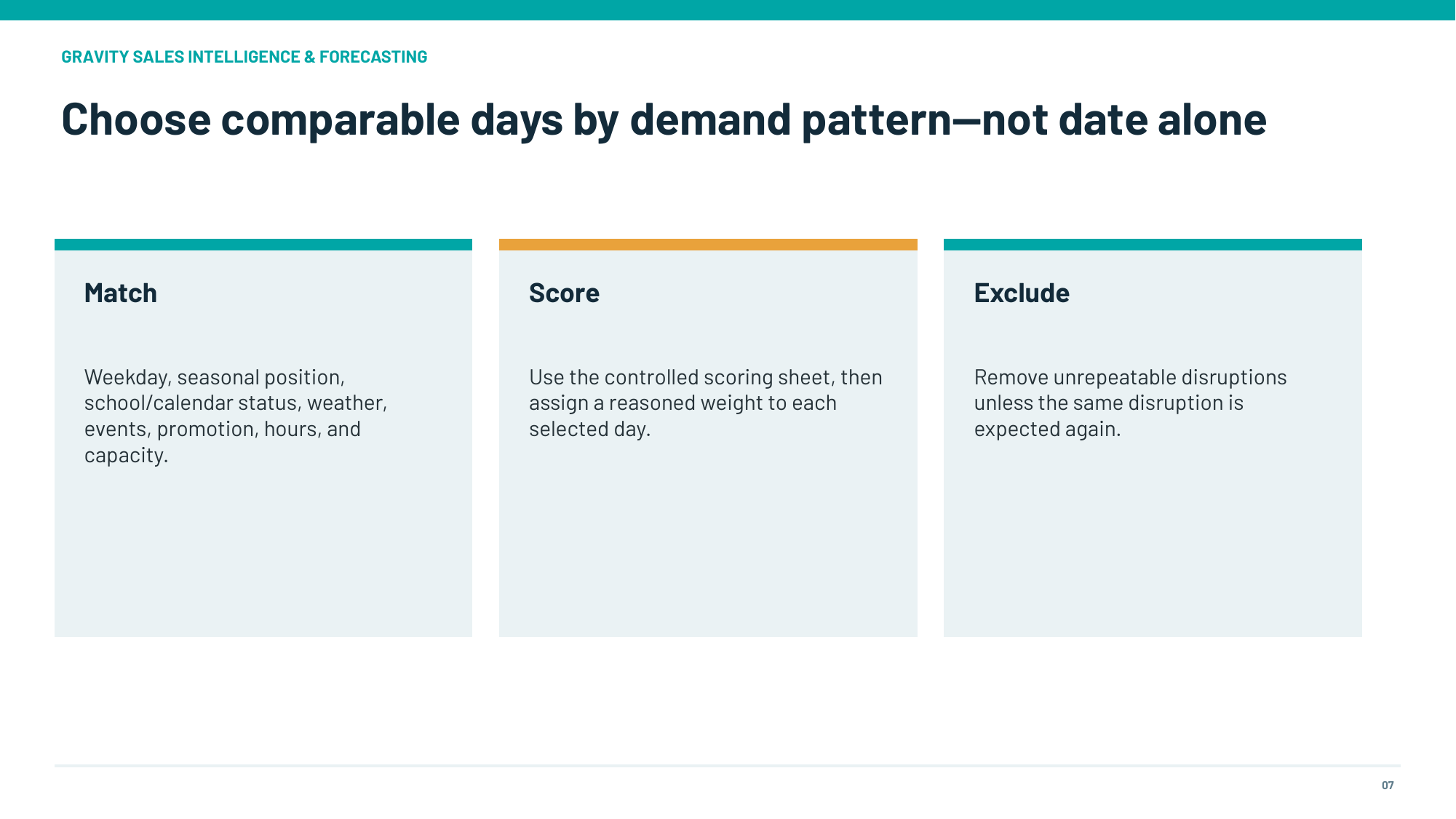

GRAVITY SALES INTELLIGENCE & FORECASTING
Choose comparable days by demand pattern—not date alone

Match
Score
Exclude
Weekday, seasonal position, school/calendar status, weather, events, promotion, hours, and capacity.
Use the controlled scoring sheet, then assign a reasoned weight to each selected day.
Remove unrepeatable disruptions unless the same disruption is expected again.

07